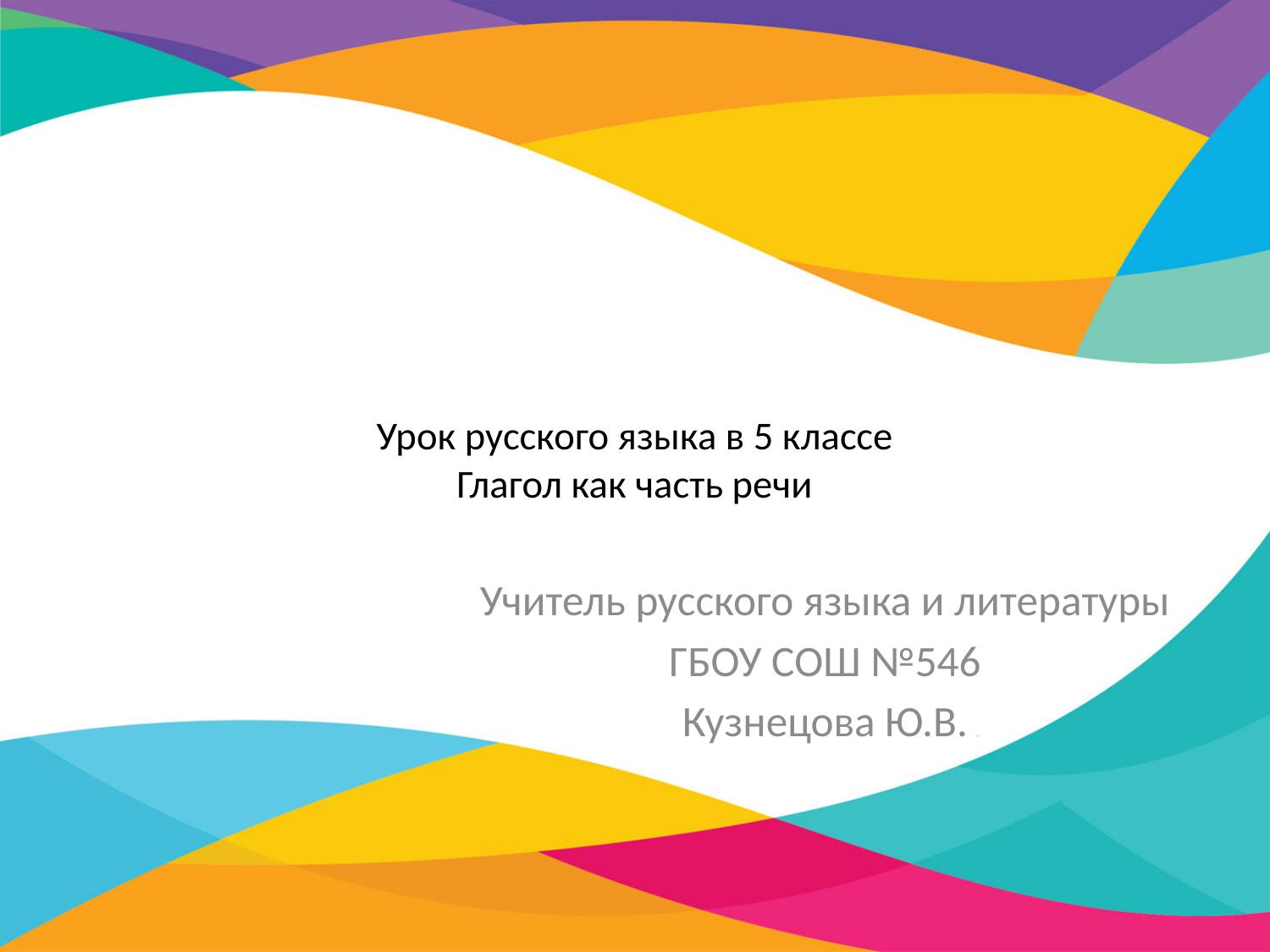

# Урок русского языка в 5 классе Глагол как часть речи
Учитель русского языка и литературы
ГБОУ СОШ №546
Кузнецова Ю.В.